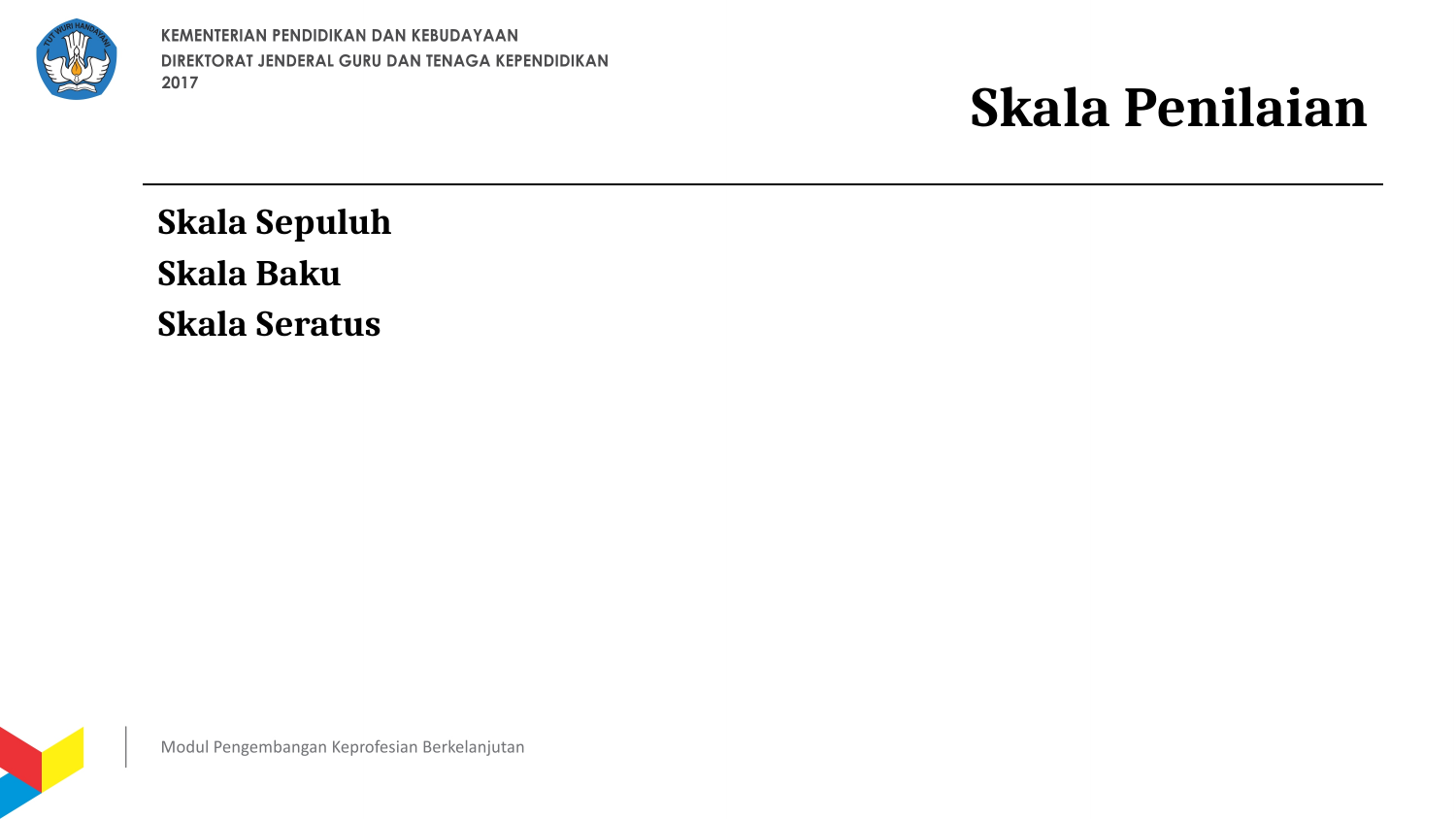

# Skala Penilaian
Skala Sepuluh
Skala Baku
Skala Seratus